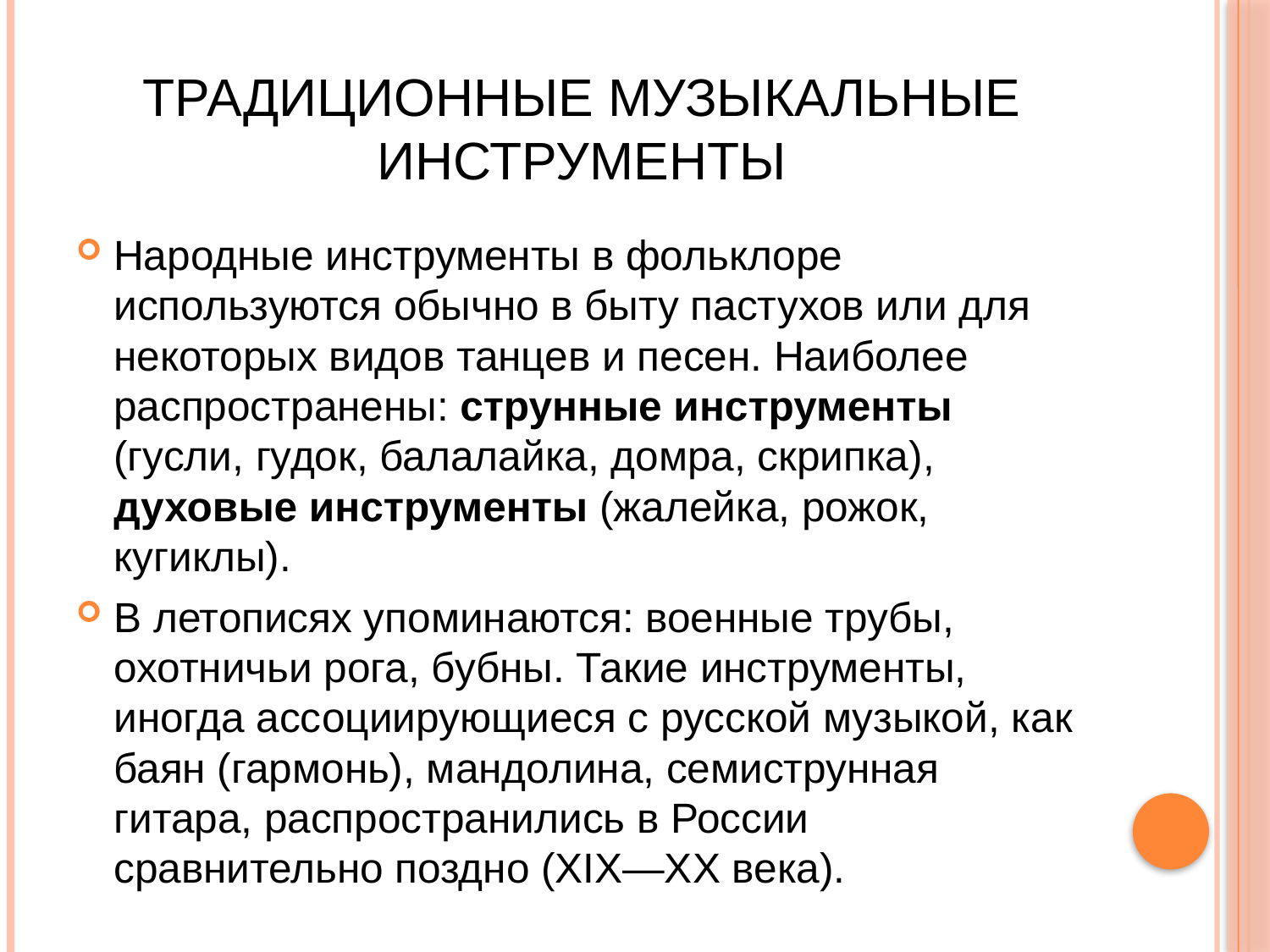

# Традиционные музыкальные инструменты
Народные инструменты в фольклоре используются обычно в быту пастухов или для некоторых видов танцев и песен. Наиболее распространены: струнные инструменты (гусли, гудок, балалайка, домра, скрипка), духовые инструменты (жалейка, рожок, кугиклы).
В летописях упоминаются: военные трубы, охотничьи рога, бубны. Такие инструменты, иногда ассоциирующиеся с русской музыкой, как баян (гармонь), мандолина, семиструнная гитара, распространились в России сравнительно поздно (XIX—XX века).